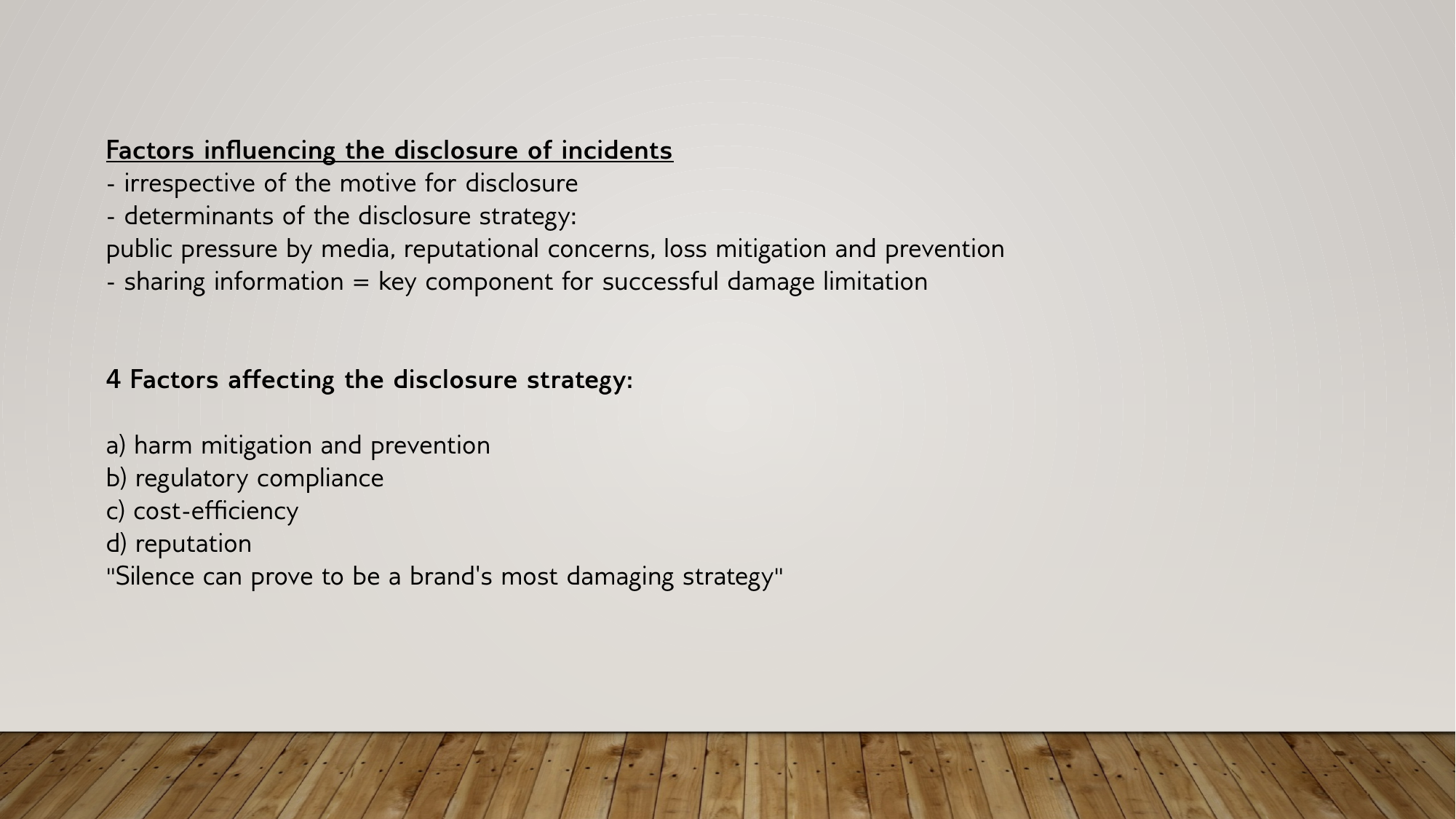

Factors influencing the disclosure of incidents
- irrespective of the motive for disclosure
- determinants of the disclosure strategy:
public pressure by media, reputational concerns, loss mitigation and prevention
- sharing information = key component for successful damage limitation

4 Factors affecting the disclosure strategy:

a) harm mitigation and prevention
b) regulatory compliance
c) cost-efficiency
d) reputation
"Silence can prove to be a brand's most damaging strategy"